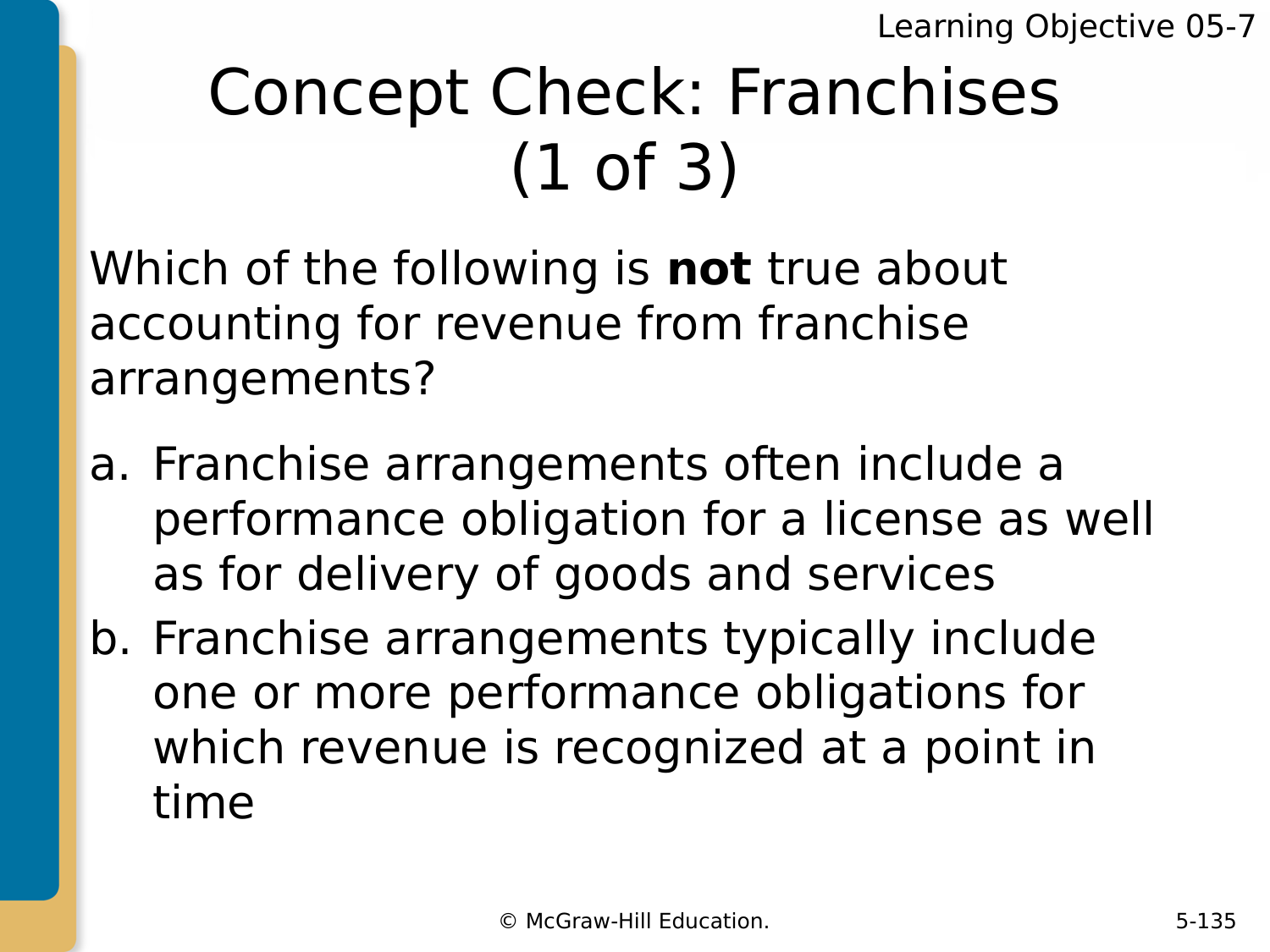

Learning Objective 05-7
# Concept Check: Franchises (1 of 3)
Which of the following is not true about accounting for revenue from franchise arrangements?
Franchise arrangements often include a performance obligation for a license as well as for delivery of goods and services
Franchise arrangements typically include one or more performance obligations for which revenue is recognized at a point in time